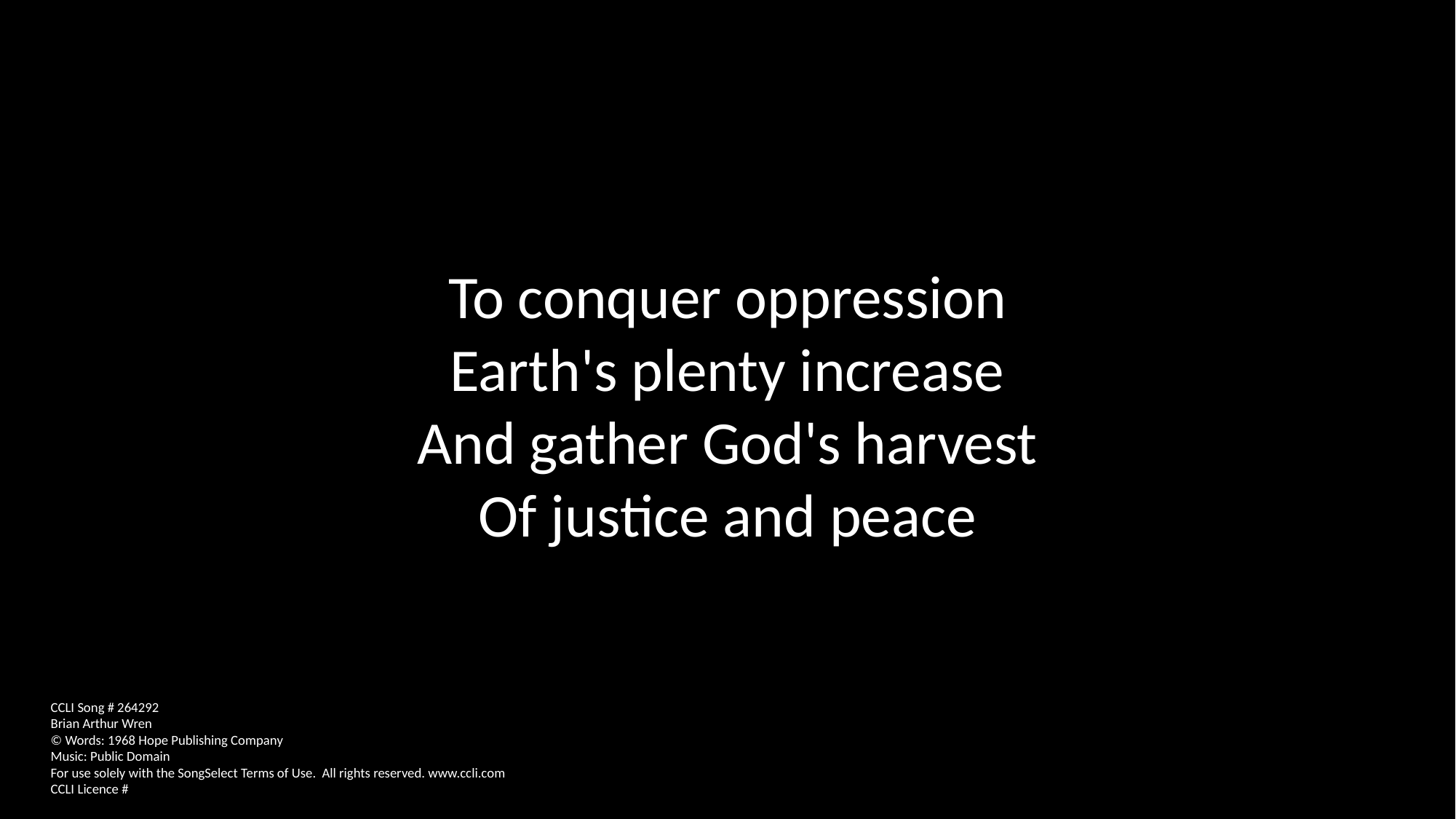

To conquer oppression
Earth's plenty increase
And gather God's harvest
Of justice and peace
CCLI Song # 264292
Brian Arthur Wren
© Words: 1968 Hope Publishing Company
Music: Public Domain
For use solely with the SongSelect Terms of Use.  All rights reserved. www.ccli.com
CCLI Licence #